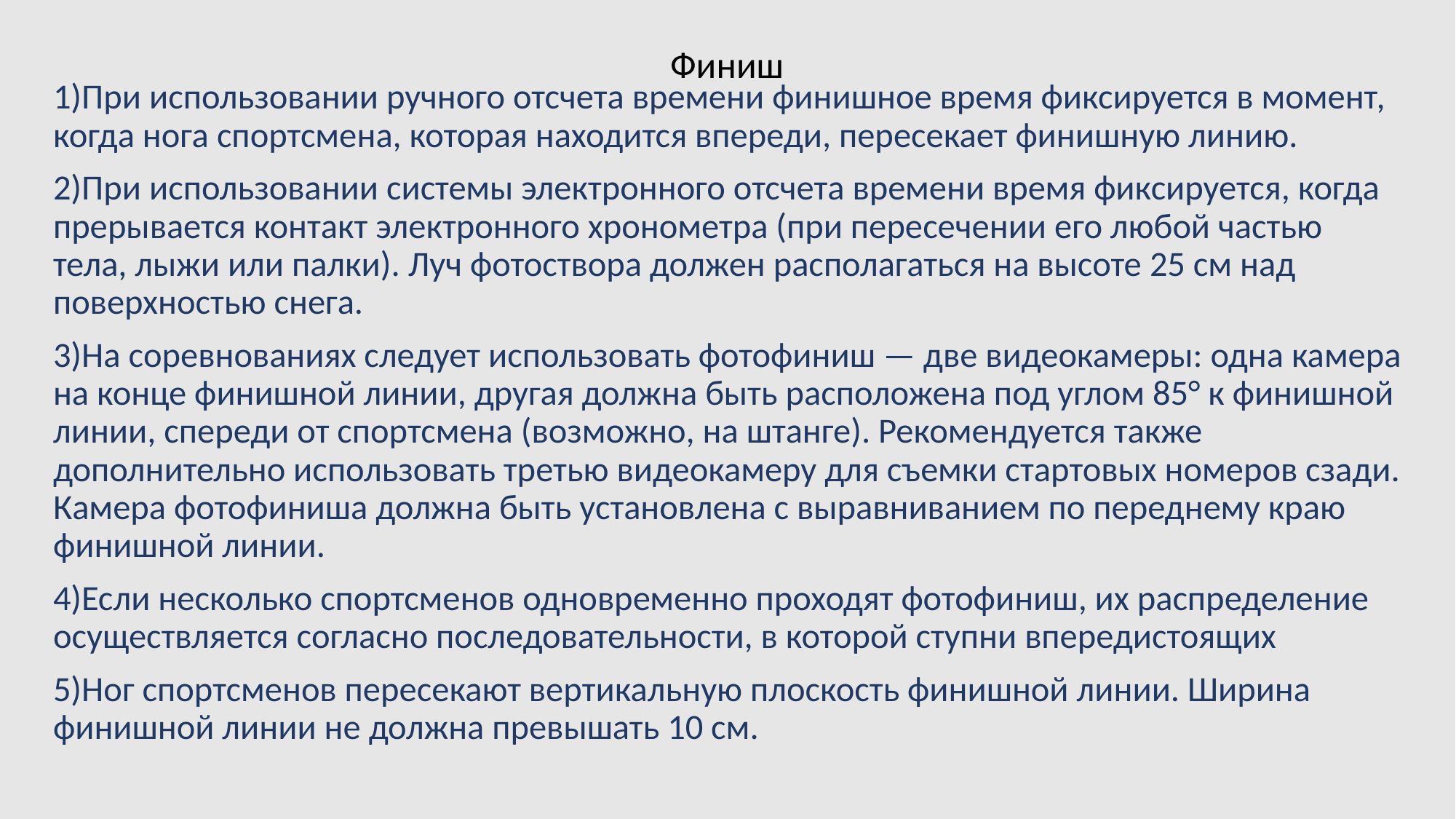

# Финиш
1)При использовании ручного отсчета времени финишное время фиксируется в момент, когда нога спортсмена, которая находится впереди, пересекает финишную линию.
2)При использовании системы электронного отсчета времени время фиксируется, когда прерывается контакт электронного хронометра (при пересечении его любой частью тела, лыжи или палки). Луч фотоствора должен располагаться на высоте 25 см над поверхностью снега.
3)На соревнованиях следует использовать фотофиниш — две видеокамеры: одна камера на конце финишной линии, другая должна быть расположена под углом 85° к финишной линии, спереди от спортсмена (возможно, на штанге). Рекомендуется также дополнительно использовать третью видеокамеру для съемки стартовых номеров сзади. Камера фотофиниша должна быть установлена с выравниванием по переднему краю финишной линии.
4)Если несколько спортсменов одновременно проходят фотофиниш, их распределение осуществляется согласно последовательности, в которой ступни впередистоящих
5)Ног спортсменов пересекают вертикальную плоскость финишной линии. Ширина финишной линии не должна превышать 10 см.